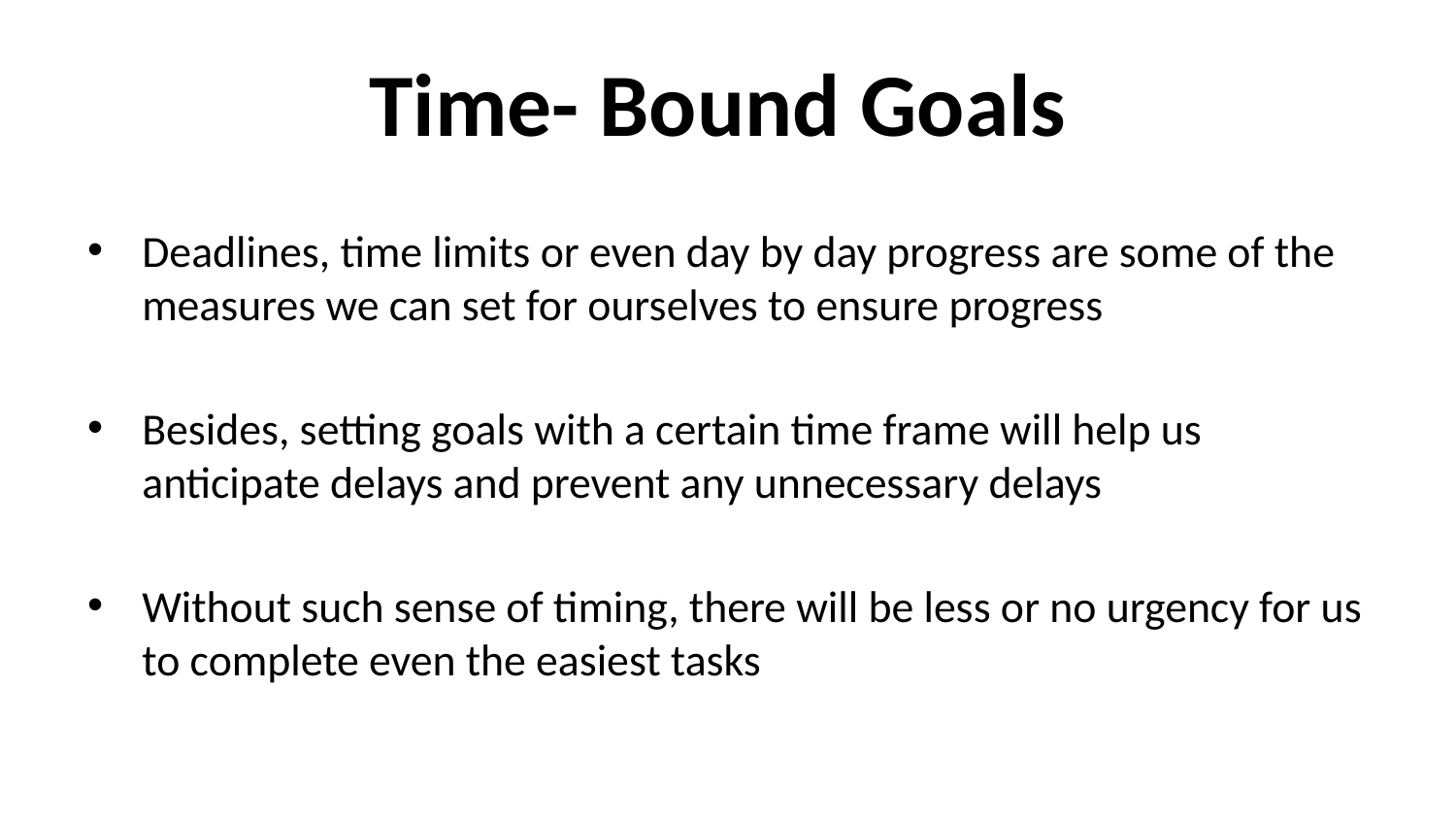

# Time- Bound Goals
Deadlines, time limits or even day by day progress are some of the measures we can set for ourselves to ensure progress

Besides, setting goals with a certain time frame will help us anticipate delays and prevent any unnecessary delays

Without such sense of timing, there will be less or no urgency for us to complete even the easiest tasks